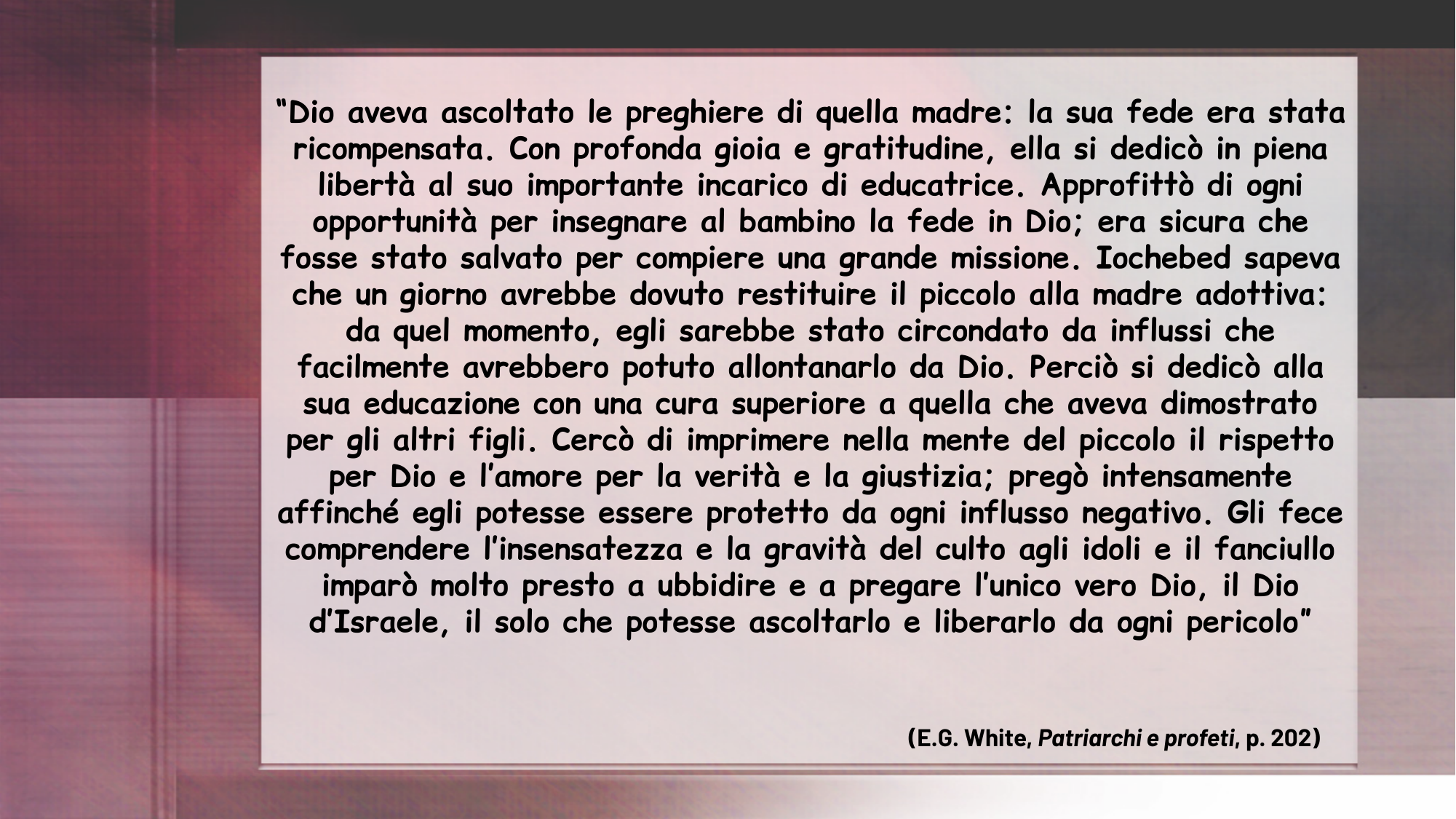

“Dio aveva ascoltato le preghiere di quella madre: la sua fede era stata ricompensata. Con profonda gioia e gratitudine, ella si dedicò in piena libertà al suo importante incarico di educatrice. Approfittò di ogni opportunità per insegnare al bambino la fede in Dio; era sicura che fosse stato salvato per compiere una grande missione. Iochebed sapeva che un giorno avrebbe dovuto restituire il piccolo alla madre adottiva: da quel momento, egli sarebbe stato circondato da influssi che facilmente avrebbero potuto allontanarlo da Dio. Perciò si dedicò alla sua educazione con una cura superiore a quella che aveva dimostrato per gli altri figli. Cercò di imprimere nella mente del piccolo il rispetto per Dio e l’amore per la verità e la giustizia; pregò intensamente affinché egli potesse essere protetto da ogni influsso negativo. Gli fece comprendere l’insensatezza e la gravità del culto agli idoli e il fanciullo imparò molto presto a ubbidire e a pregare l’unico vero Dio, il Dio d’Israele, il solo che potesse ascoltarlo e liberarlo da ogni pericolo”
(E.G. White, Patriarchi e profeti, p. 202)